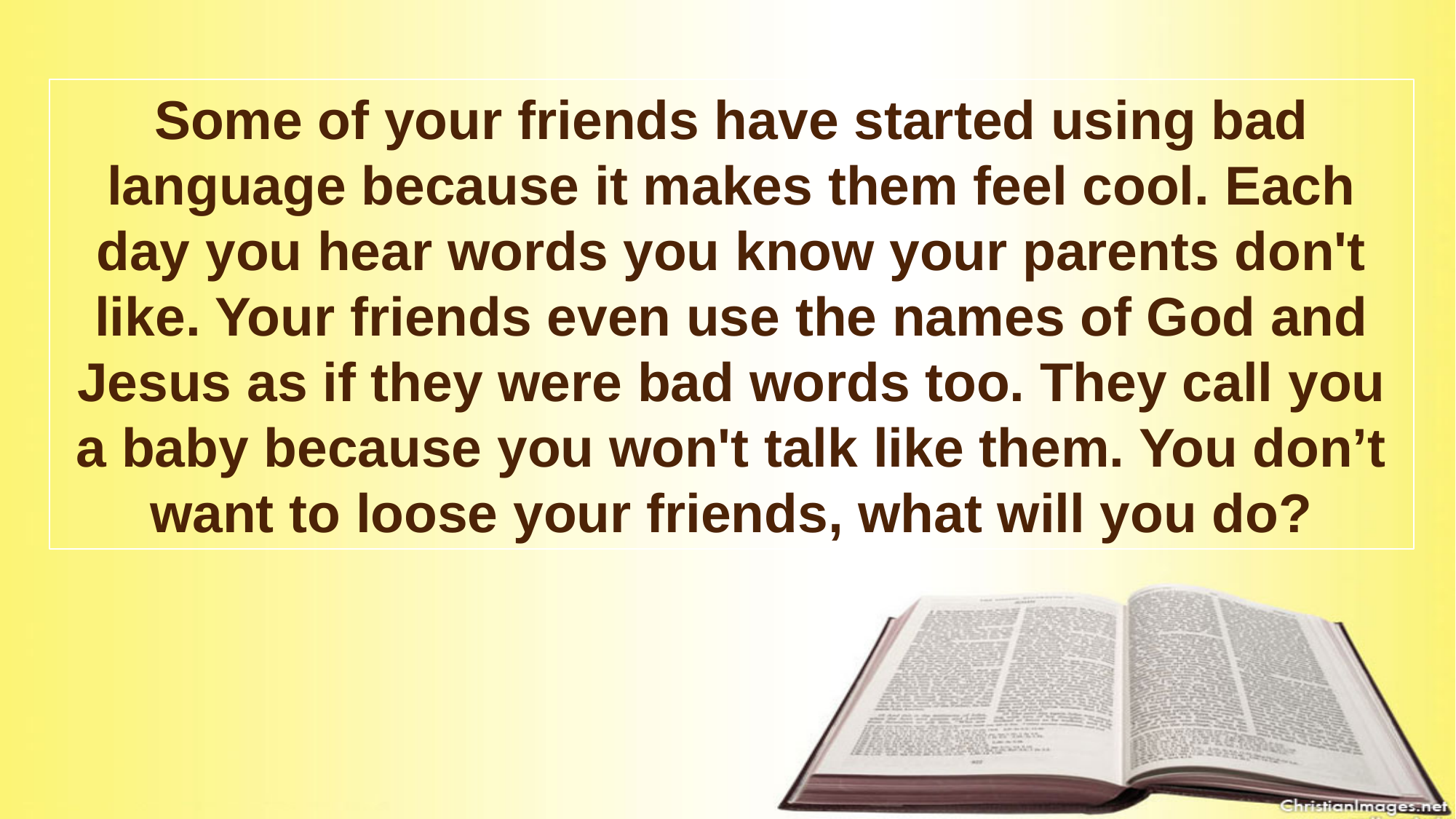

Some of your friends have started using bad language because it makes them feel cool. Each day you hear words you know your parents don't like. Your friends even use the names of God and Jesus as if they were bad words too. They call you a baby because you won't talk like them. You don’t want to loose your friends, what will you do?